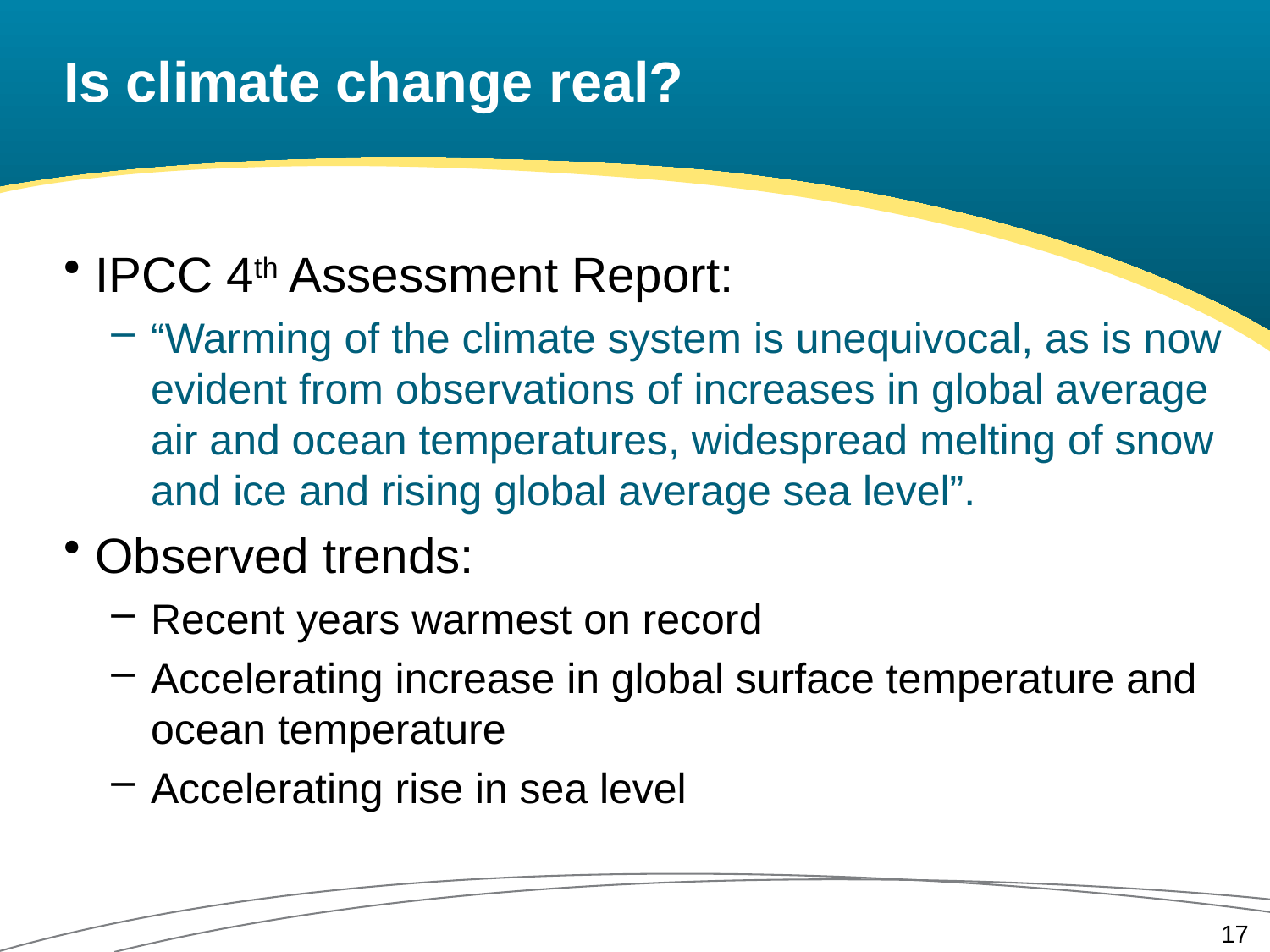

# Is climate change real?
IPCC 4th Assessment Report:
“Warming of the climate system is unequivocal, as is now evident from observations of increases in global average air and ocean temperatures, widespread melting of snow and ice and rising global average sea level”.
Observed trends:
Recent years warmest on record
Accelerating increase in global surface temperature and ocean temperature
Accelerating rise in sea level
17